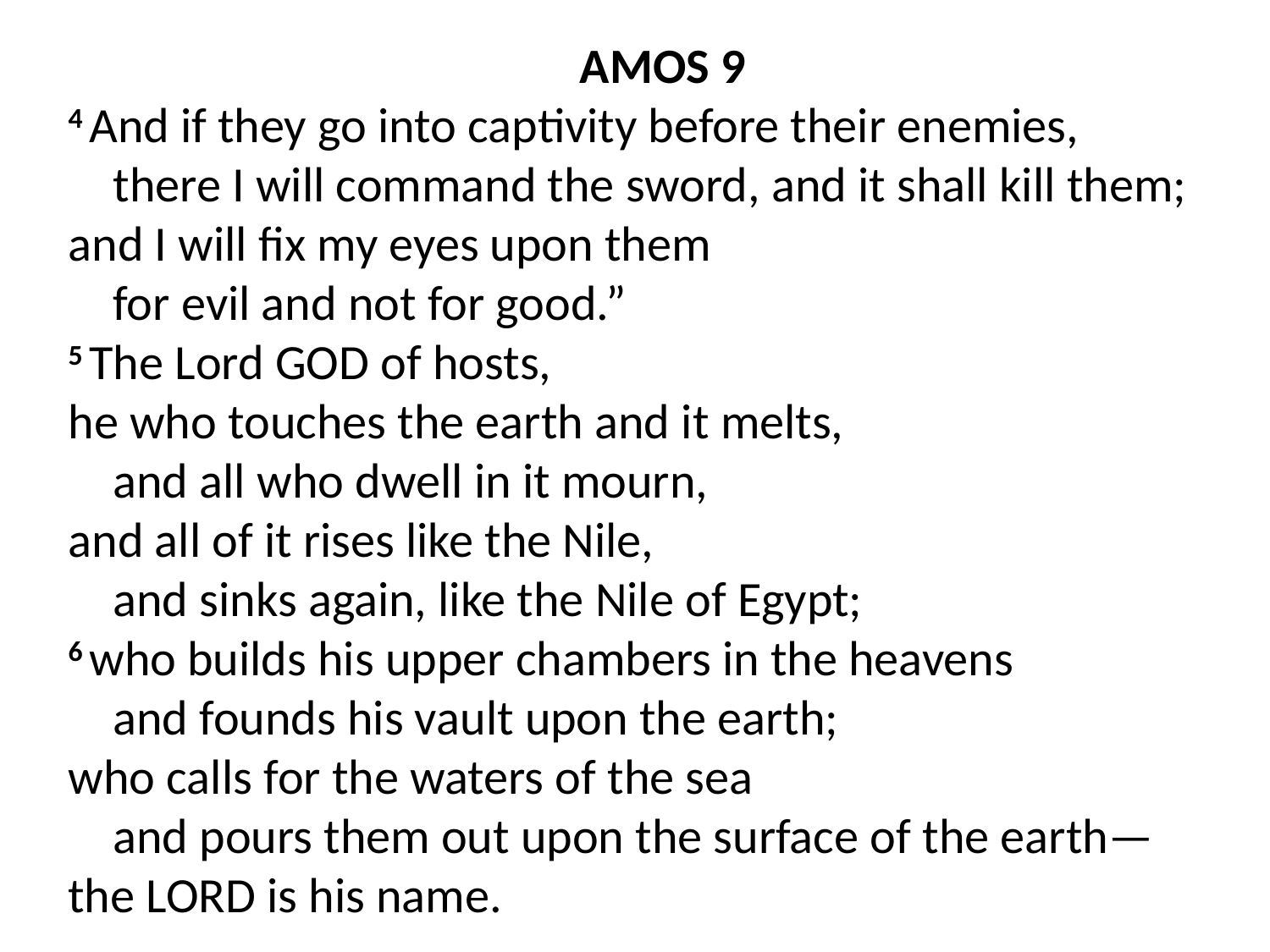

AMOS 9
4 And if they go into captivity before their enemies,
    there I will command the sword, and it shall kill them;
and I will fix my eyes upon them
    for evil and not for good.”
5 The Lord God of hosts,
he who touches the earth and it melts,
    and all who dwell in it mourn,
and all of it rises like the Nile,
    and sinks again, like the Nile of Egypt;
6 who builds his upper chambers in the heavens
    and founds his vault upon the earth;
who calls for the waters of the sea
    and pours them out upon the surface of the earth—
the Lord is his name.
#